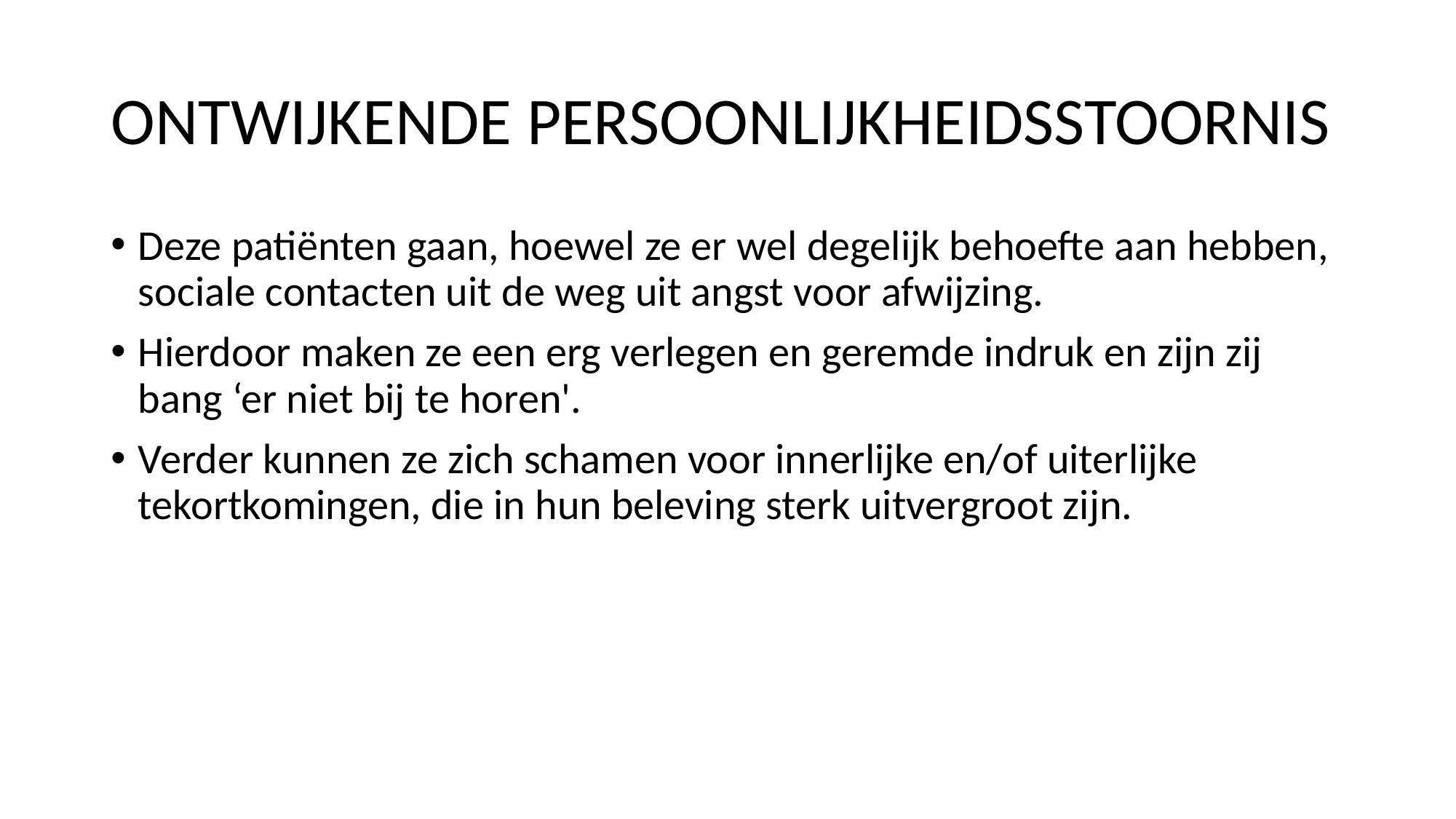

# Ontwijkende persoonlijkheidsstoornis
Deze patiënten gaan, hoewel ze er wel degelijk behoefte aan hebben, sociale contacten uit de weg uit angst voor afwijzing.
Hierdoor maken ze een erg verlegen en geremde indruk en zijn zij bang ‘er niet bij te horen'.
Verder kunnen ze zich schamen voor innerlijke en/of uiterlijke tekortkomingen, die in hun beleving sterk uitvergroot zijn.